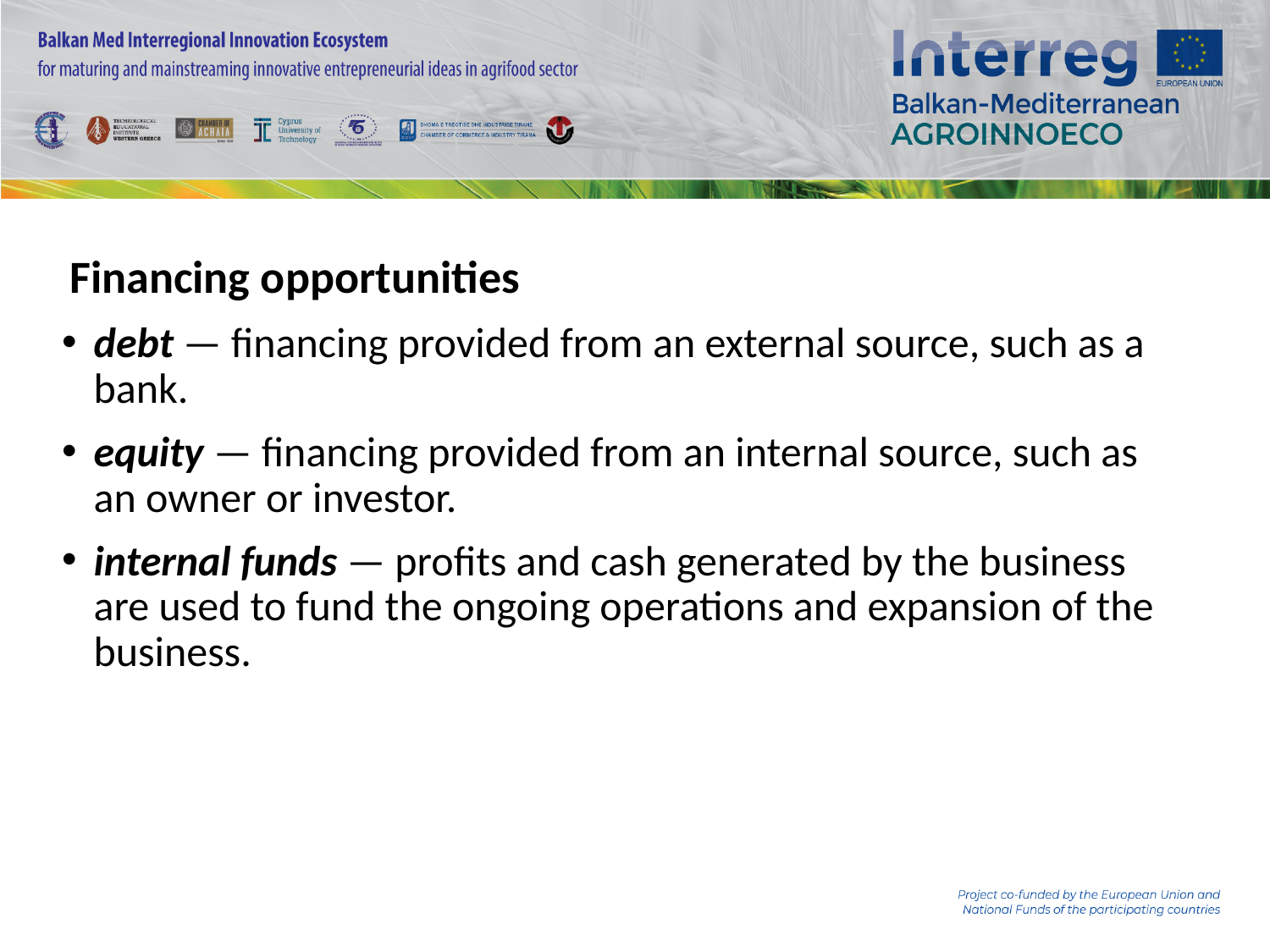

Financing opportunities
debt — financing provided from an external source, such as a bank.
equity — financing provided from an internal source, such as an owner or investor.
internal funds — profits and cash generated by the business are used to fund the ongoing operations and expansion of the business.